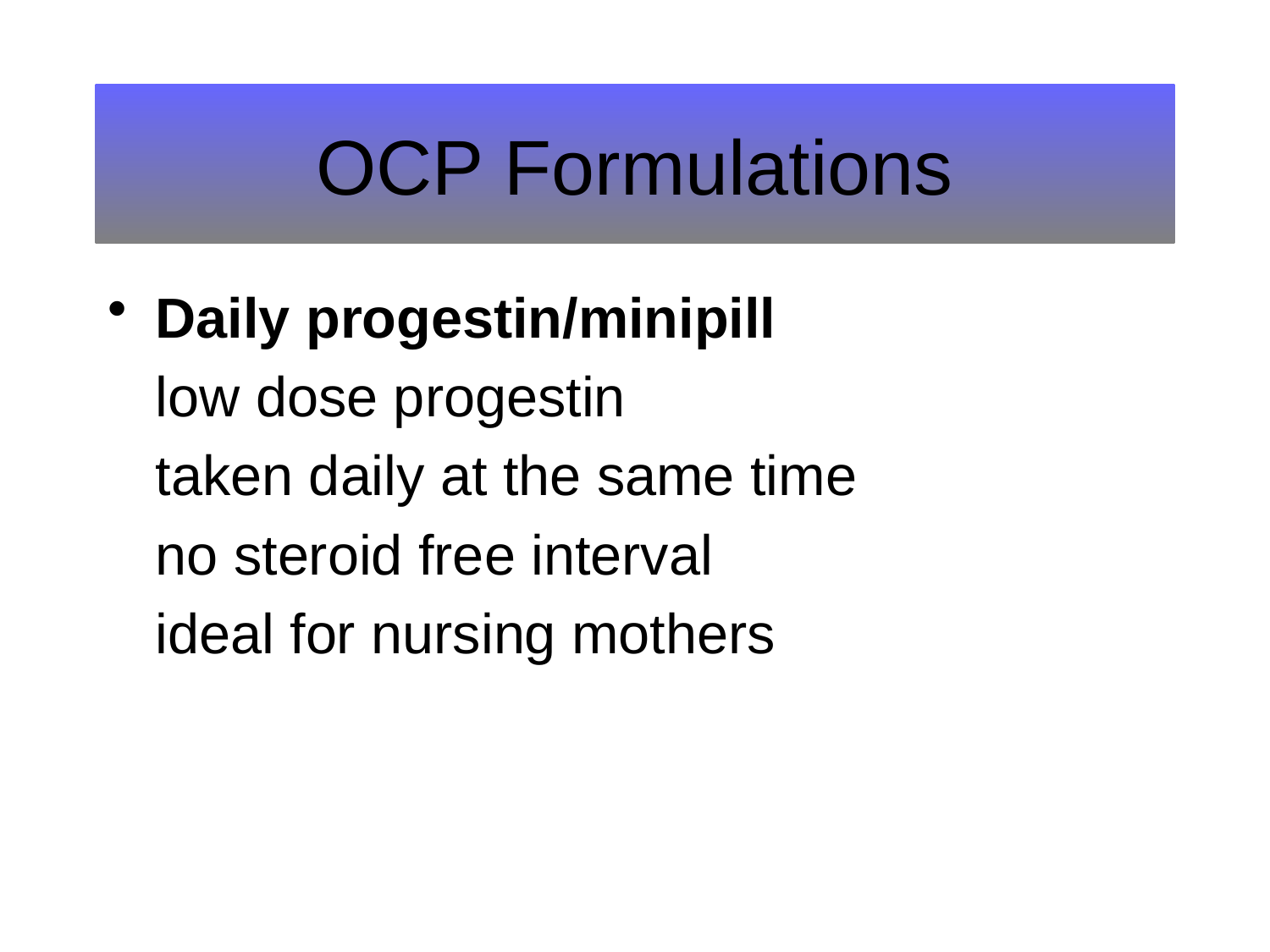

# OCP Formulations
Daily progestin/minipill
	low dose progestin
	taken daily at the same time
	no steroid free interval
	ideal for nursing mothers